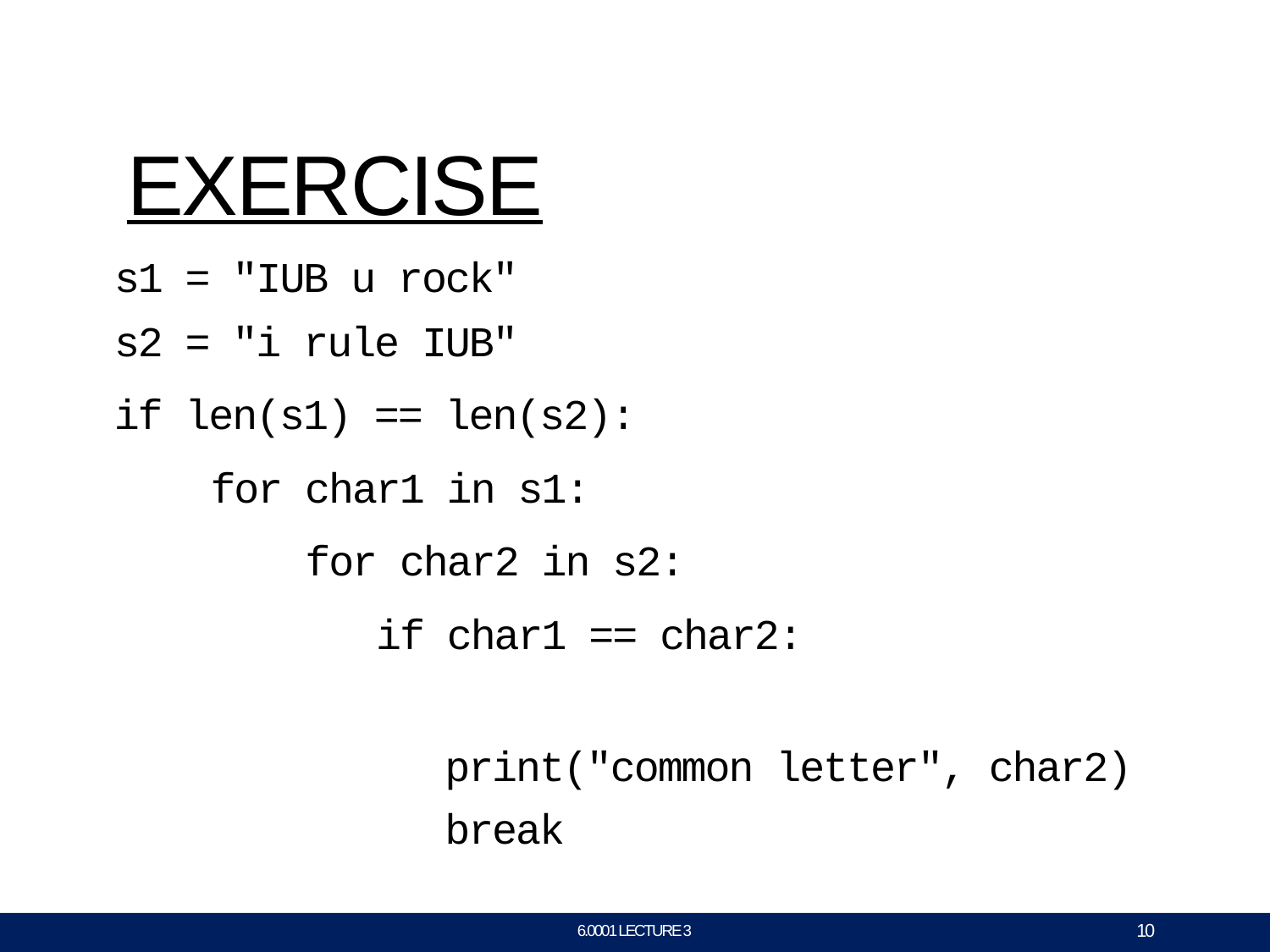

# EXERCISE
s1 = "IUB u rock"
s2 = "i rule IUB"
if len(s1) == len(s2):
    for char1 in s1:
        for char2 in s2:
           if char1 == char2:
print("common letter", char2)
break
10
6.0001 LECTURE 3